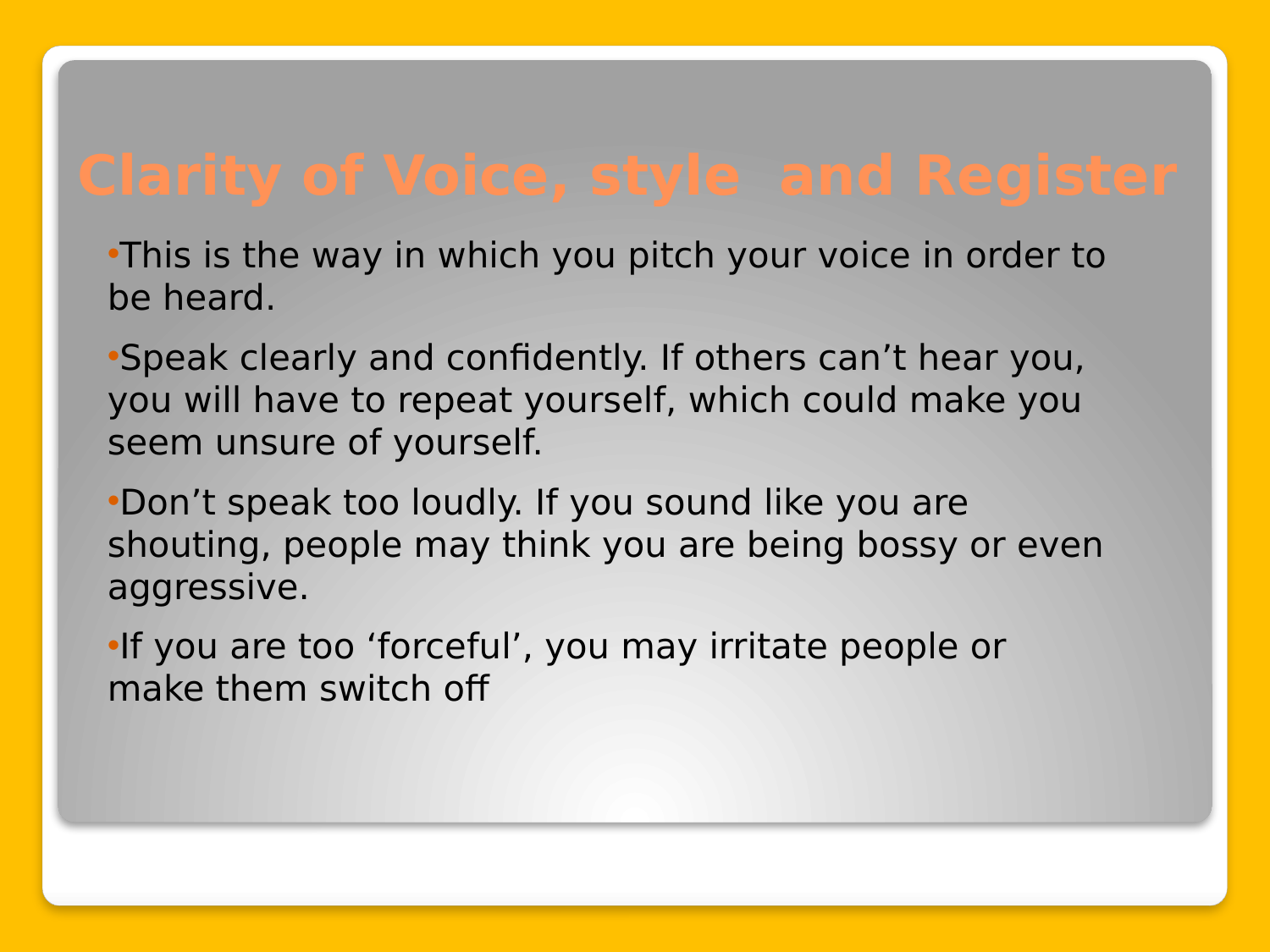

# Clarity of Voice, style  and Register
This is the way in which you pitch your voice in order to be heard.
Speak clearly and confidently. If others can’t hear you, you will have to repeat yourself, which could make you seem unsure of yourself.
Don’t speak too loudly. If you sound like you are shouting, people may think you are being bossy or even aggressive.
If you are too ‘forceful’, you may irritate people or make them switch off